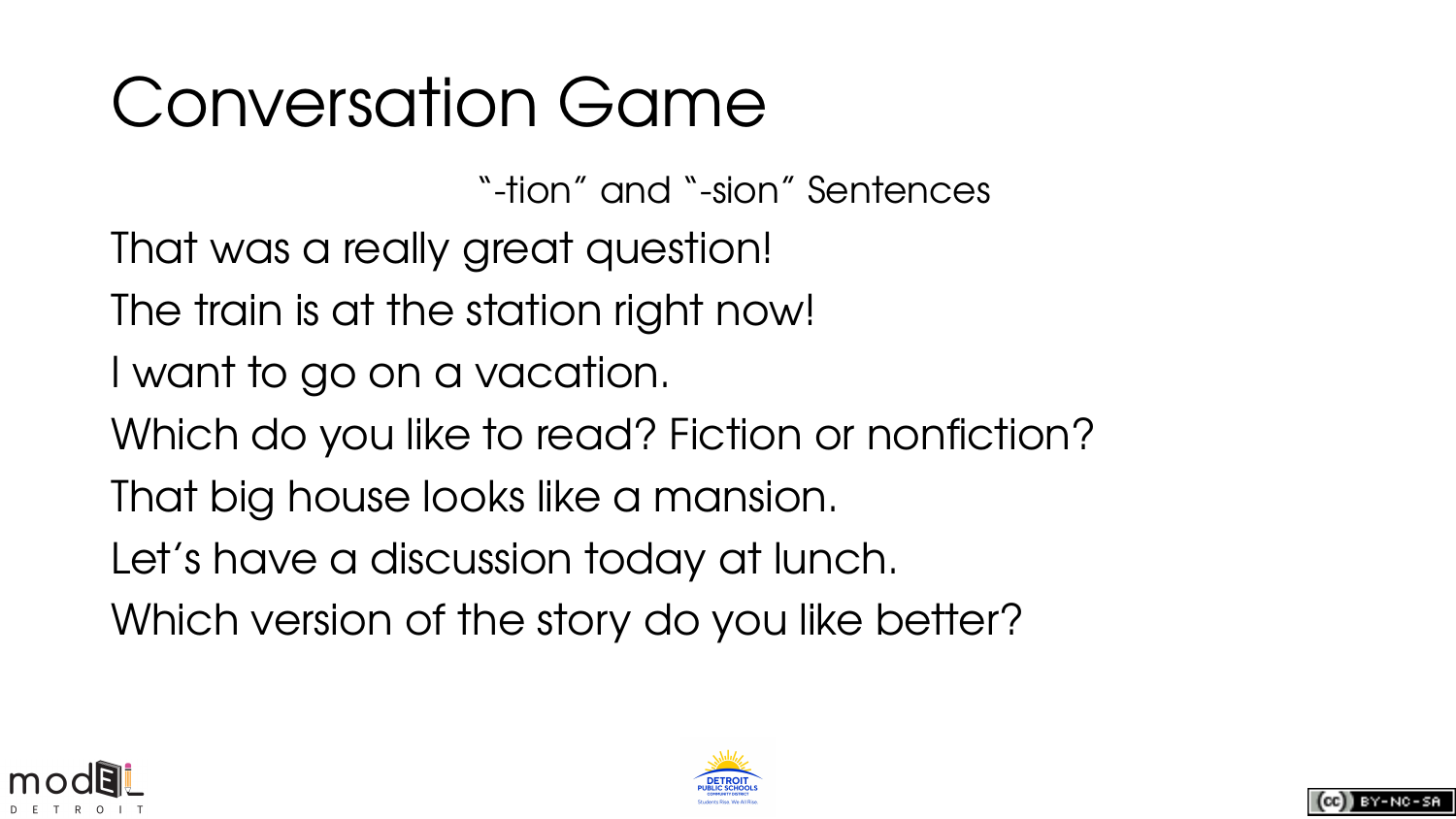

# Conversation Game
“-tion” and “-sion” Sentences
That was a really great question!
The train is at the station right now!
I want to go on a vacation.
Which do you like to read? Fiction or nonfiction?
That big house looks like a mansion.
Let’s have a discussion today at lunch.
Which version of the story do you like better?